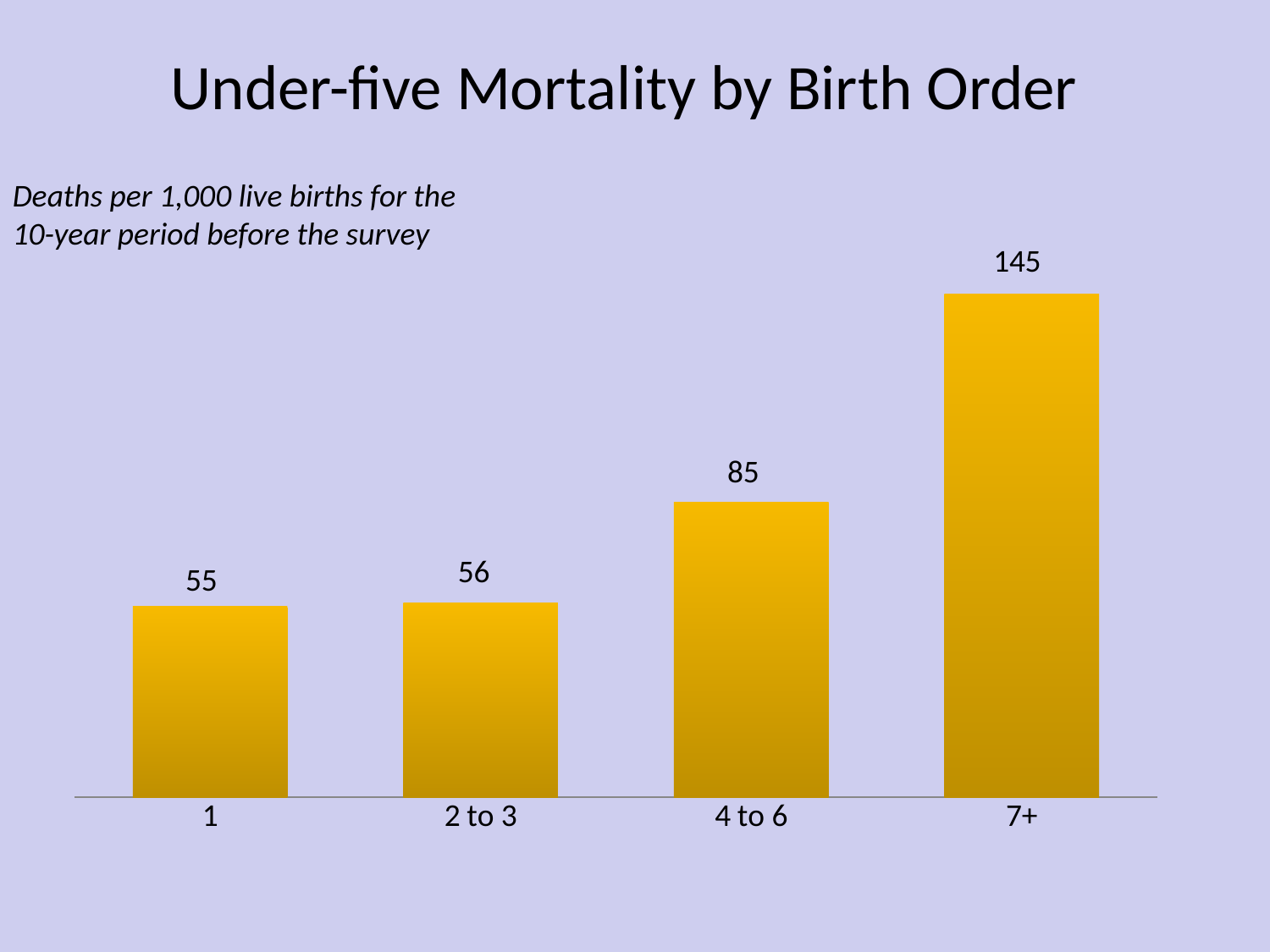

# Under-five Mortality by Birth Order
Deaths per 1,000 live births for the 10-year period before the survey

### Chart

| Category | Under-five mortality |
|---|---|
| 1 | 55.0 |
| 2 to 3 | 56.0 |
| 4 to 6 | 85.0 |
| 7+ | 145.0 |